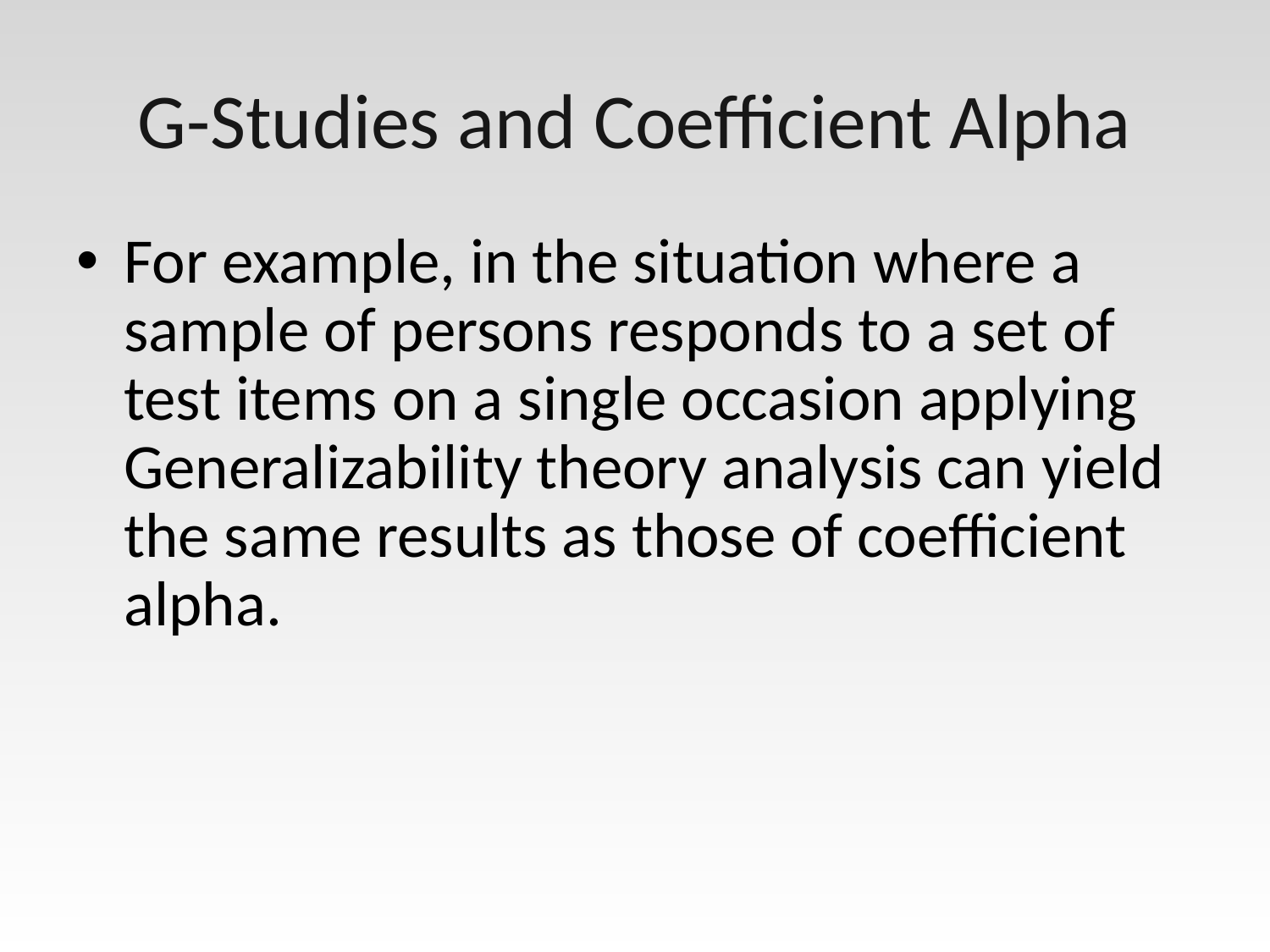

# G-Studies and Coefficient Alpha
For example, in the situation where a sample of persons responds to a set of test items on a single occasion applying Generalizability theory analysis can yield the same results as those of coefficient alpha.